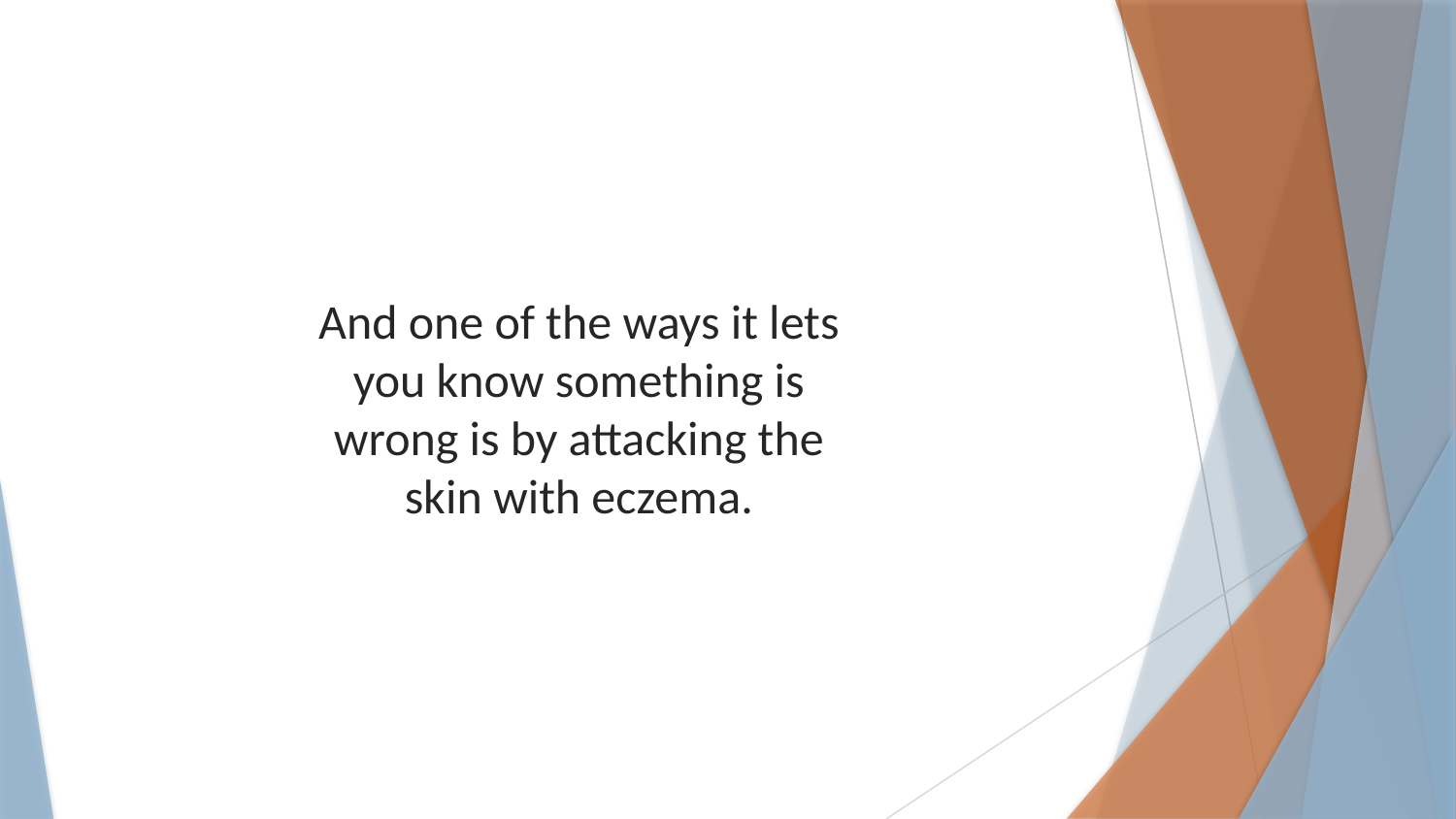

And one of the ways it lets you know something is wrong is by attacking the skin with eczema.